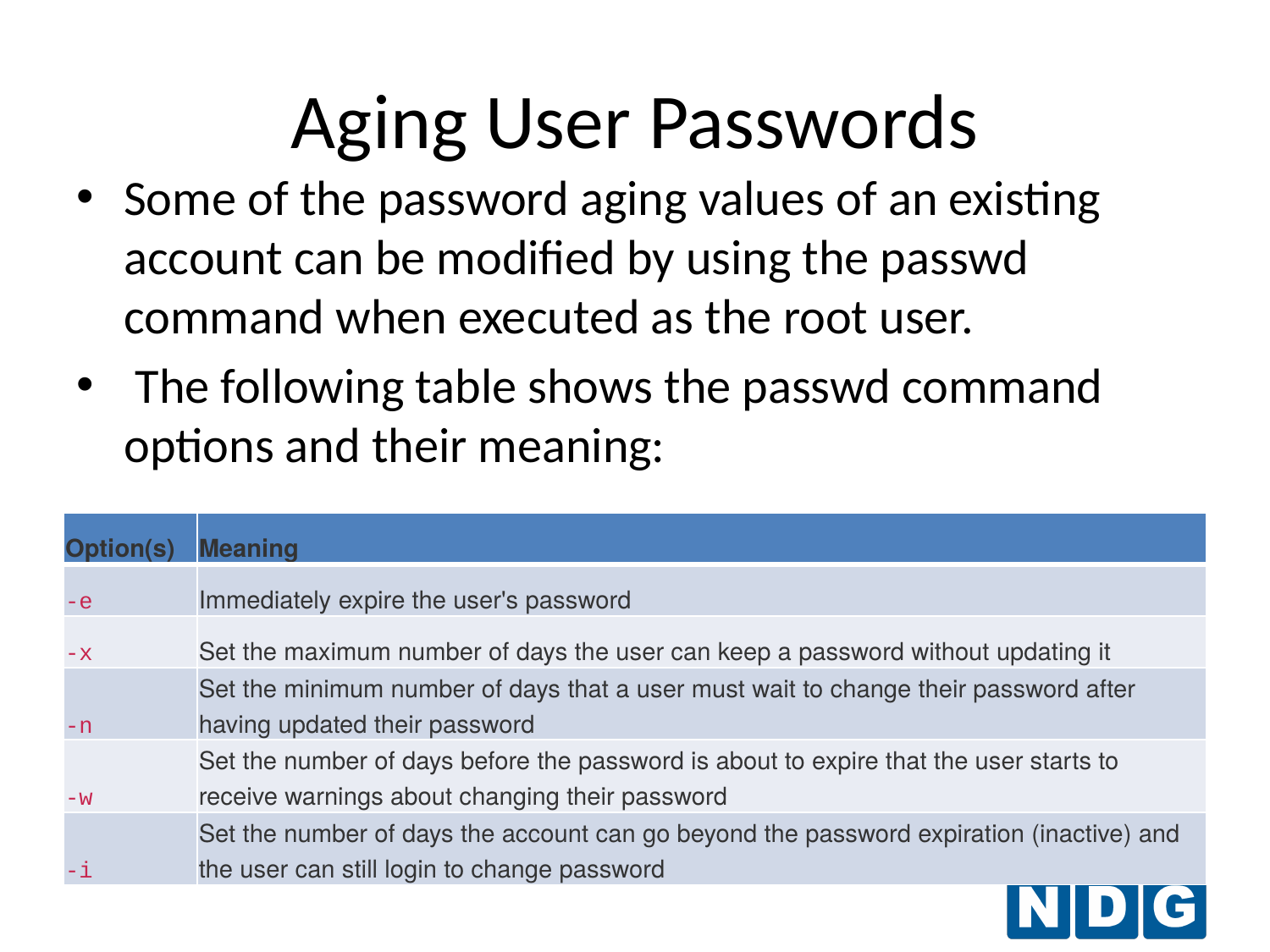

# Aging User Passwords
Some of the password aging values of an existing account can be modified by using the passwd command when executed as the root user.
 The following table shows the passwd command options and their meaning:
| Option(s) | Meaning |
| --- | --- |
| -e | Immediately expire the user's password |
| -x | Set the maximum number of days the user can keep a password without updating it |
| -n | Set the minimum number of days that a user must wait to change their password after having updated their password |
| -w | Set the number of days before the password is about to expire that the user starts to receive warnings about changing their password |
| -i | Set the number of days the account can go beyond the password expiration (inactive) and the user can still login to change password |